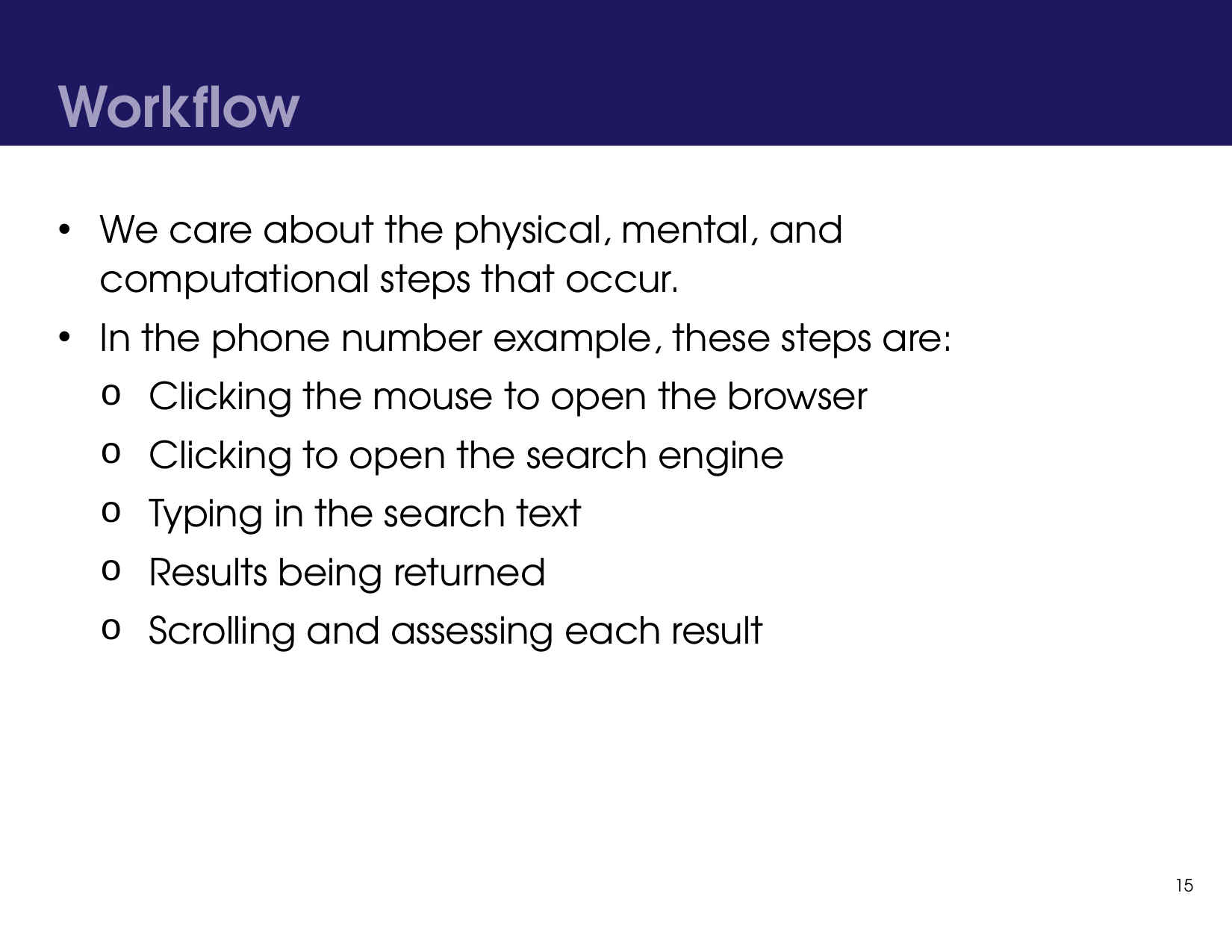

# Workflow
We care about the physical, mental, and computational steps that occur.
In the phone number example, these steps are:
Clicking the mouse to open the browser
Clicking to open the search engine
Typing in the search text
Results being returned
Scrolling and assessing each result

15